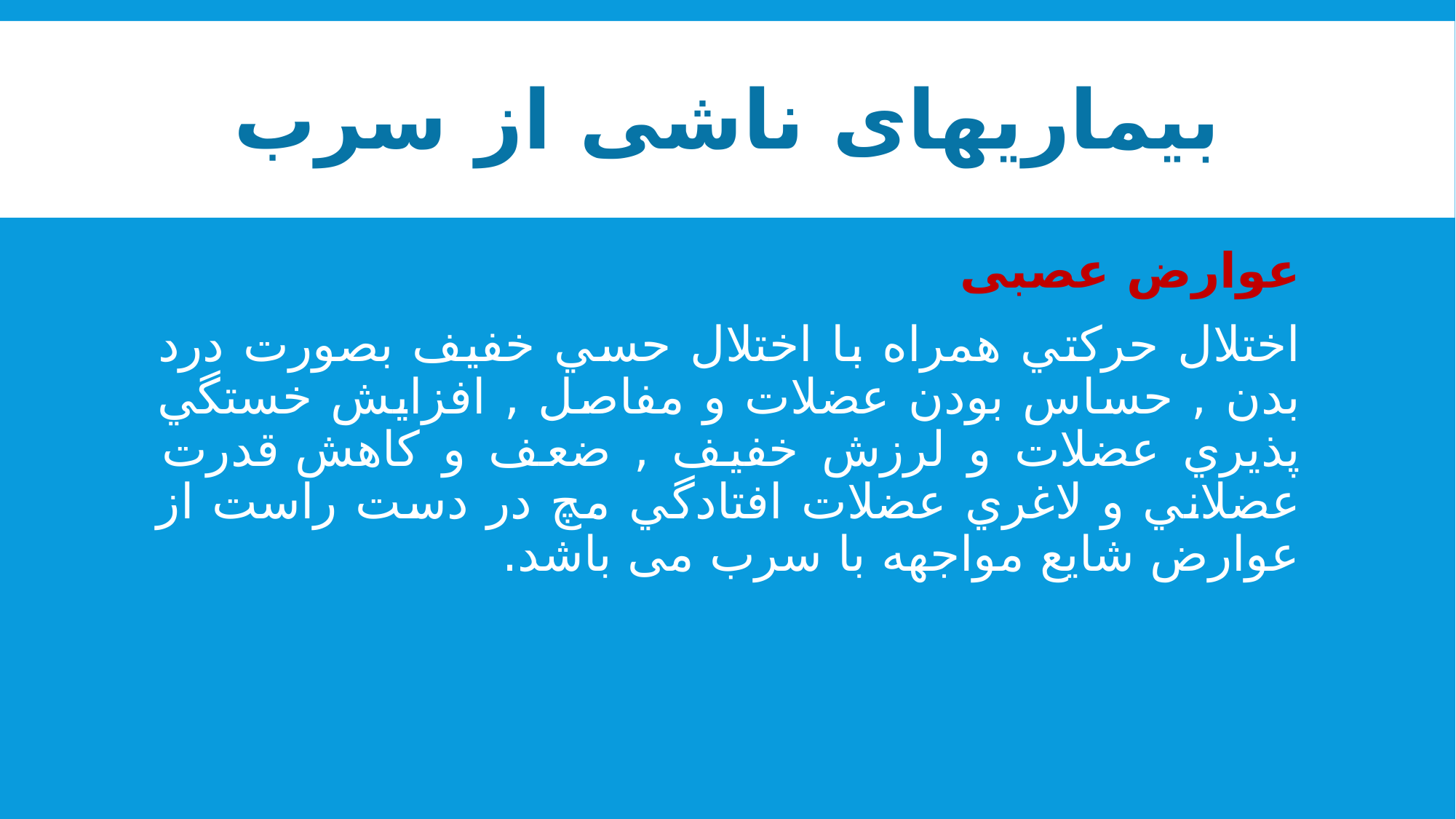

# بیماریهای ناشی از سرب
عوارض عصبی
اختلال حركتي همراه با اختلال حسي خفيف بصورت درد بدن , حساس بودن عضلات و مفاصل , افزايش خستگي پذيري عضلات و لرزش خفيف , ضعف و كاهش قدرت عضلاني و لاغري عضلات افتادگي مچ در دست راست از عوارض شايع مواجهه با سرب می باشد.